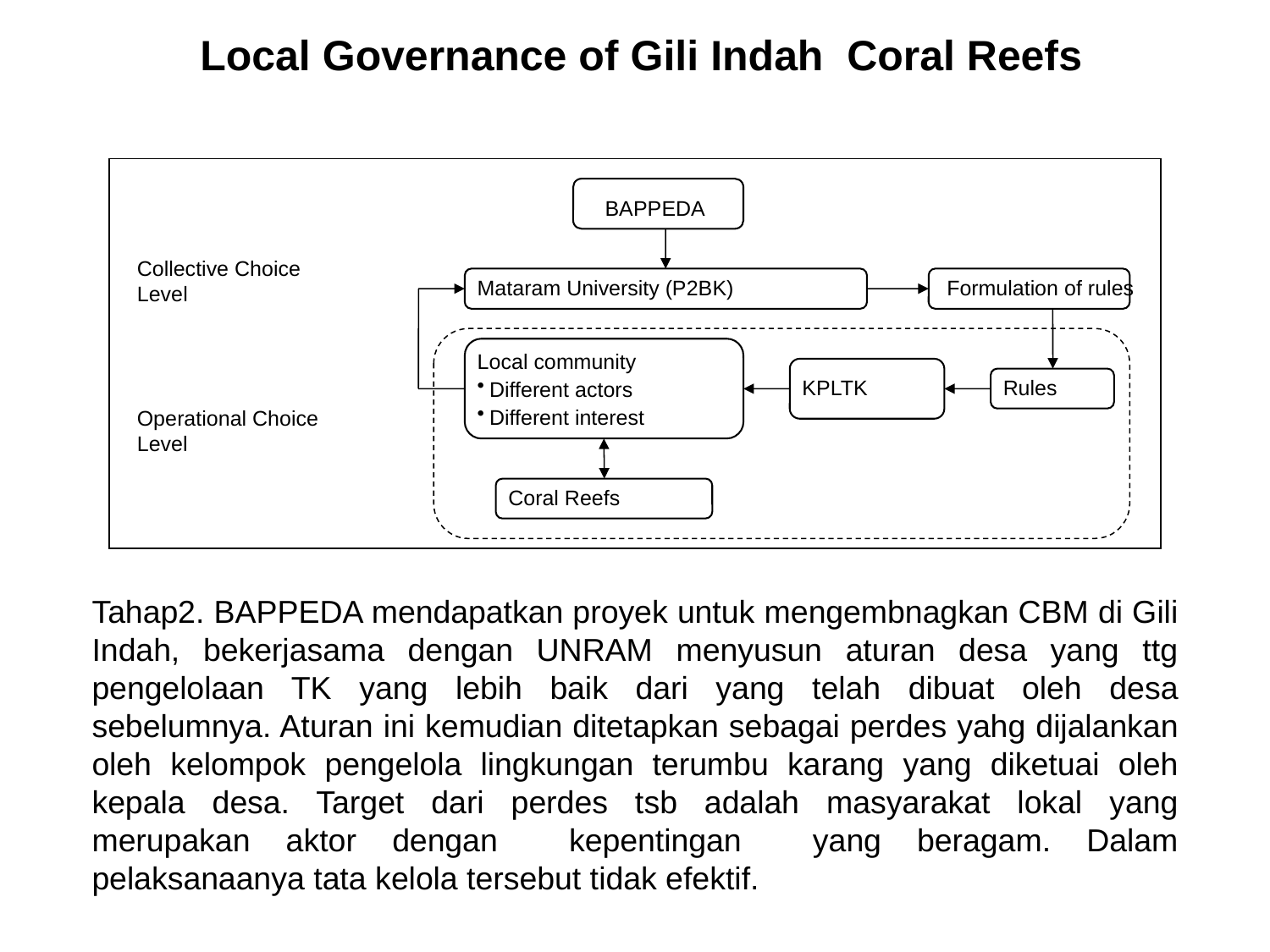

Local Governance of Gili Indah  Coral Reefs

BAPPEDA

Collective Choice Level
Mataram University (P2BK)

Formulation of rules

Local community
Different actors
Different interest

KPLTK
Rules

Operational Choice Level

Coral Reefs

Tahap2. BAPPEDA mendapatkan proyek untuk mengembnagkan CBM di Gili Indah, bekerjasama dengan UNRAM menyusun aturan desa yang ttg pengelolaan TK yang lebih baik dari yang telah dibuat oleh desa sebelumnya. Aturan ini kemudian ditetapkan sebagai perdes yahg dijalankan oleh kelompok pengelola lingkungan terumbu karang yang diketuai oleh kepala desa. Target dari perdes tsb adalah masyarakat lokal yang merupakan aktor dengan  kepentingan  yang beragam. Dalam pelaksanaanya tata kelola tersebut tidak efektif.